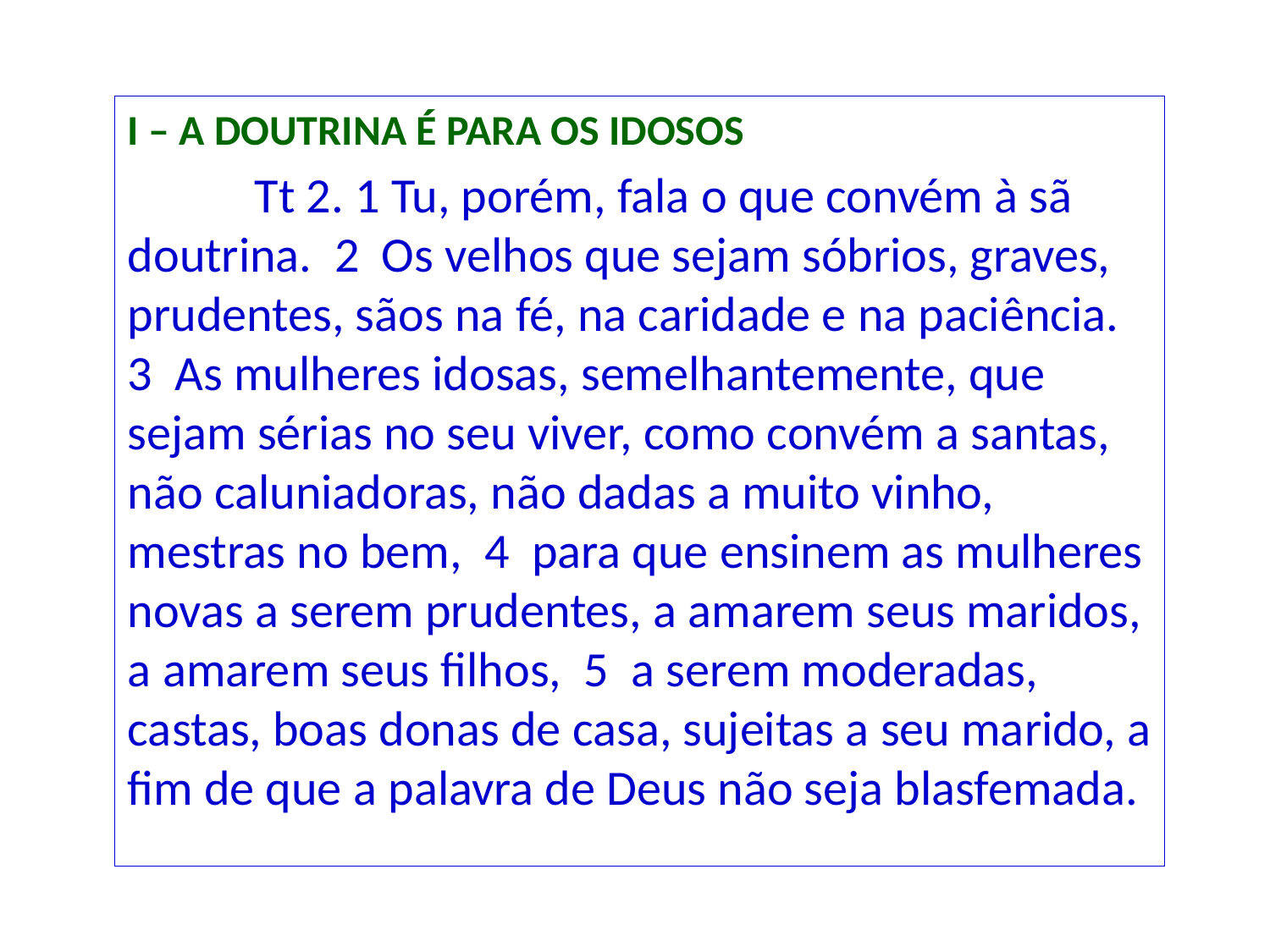

I – A DOUTRINA É PARA OS IDOSOS
	Tt 2. 1 Tu, porém, fala o que convém à sã doutrina.  2  Os velhos que sejam sóbrios, graves, prudentes, sãos na fé, na caridade e na paciência.  3  As mulheres idosas, semelhantemente, que sejam sérias no seu viver, como convém a santas, não caluniadoras, não dadas a muito vinho, mestras no bem,  4  para que ensinem as mulheres novas a serem prudentes, a amarem seus maridos, a amarem seus filhos,  5  a serem moderadas, castas, boas donas de casa, sujeitas a seu marido, a fim de que a palavra de Deus não seja blasfemada.